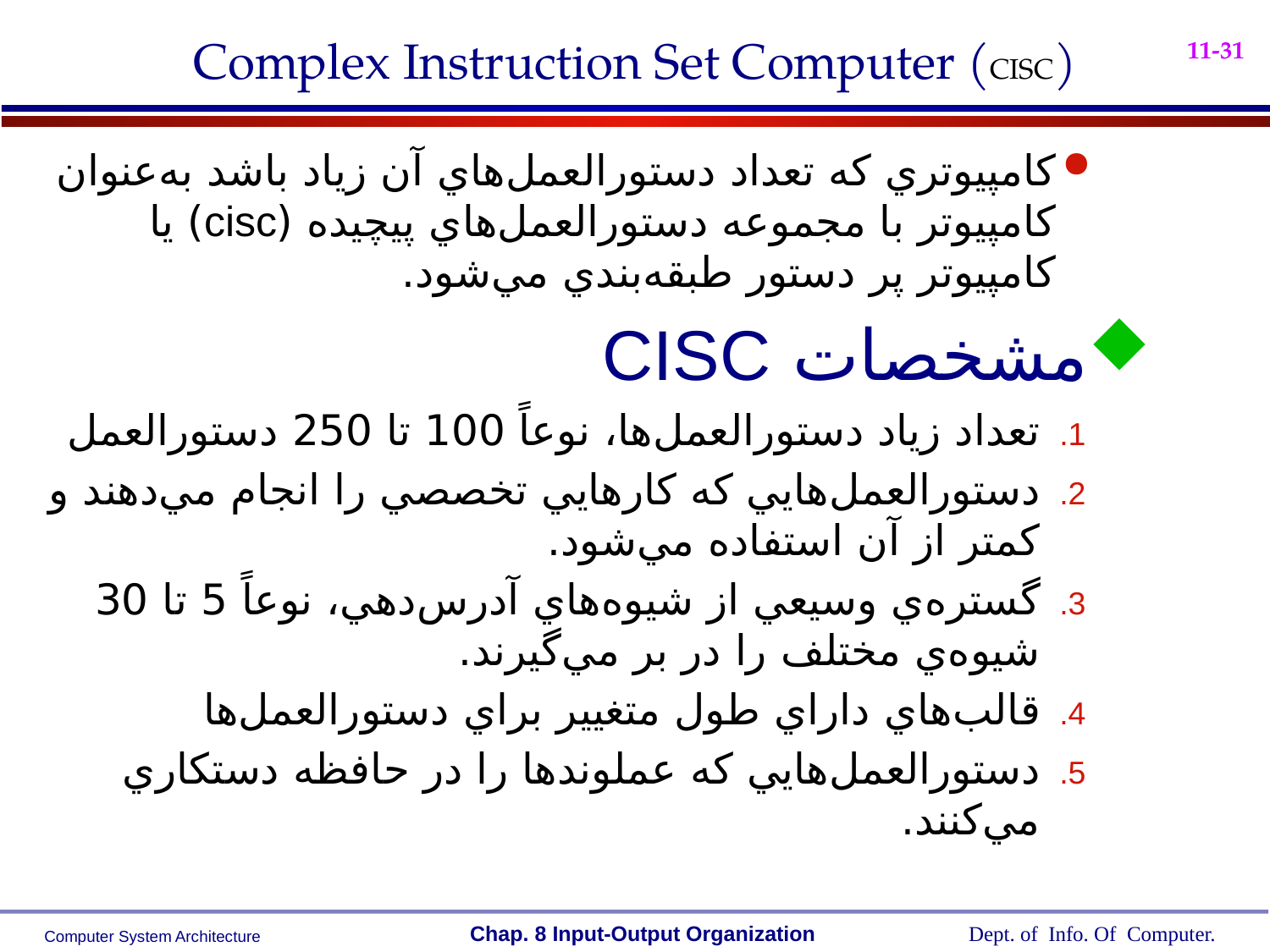

# Complex Instruction Set Computer (CISC)
کامپيوتري که تعداد دستورالعمل‌هاي آن زياد باشد به‌عنوان کامپيوتر با مجموعه دستورالعمل‌هاي پيچيده (cisc) يا کامپيوتر پر دستور طبقه‌بندي مي‌شود.
مشخصات CISC
تعداد زياد دستورالعمل‌ها، نوعاً 100 تا 250 دستورالعمل
دستورالعمل‌هايي که کارهايي تخصصي را انجام مي‌دهند و کمتر از آن استفاده مي‌شود.
گستره‌ي وسيعي از شيوه‌هاي آدرس‌دهي، نوعاً 5 تا 30 شيوه‌ي مختلف را در بر مي‌گيرند.
قالب‌هاي داراي طول متغيير براي دستورالعمل‌ها
دستورالعمل‌هايي که عملوند‌ها را در حافظه دستکاري مي‌کنند.